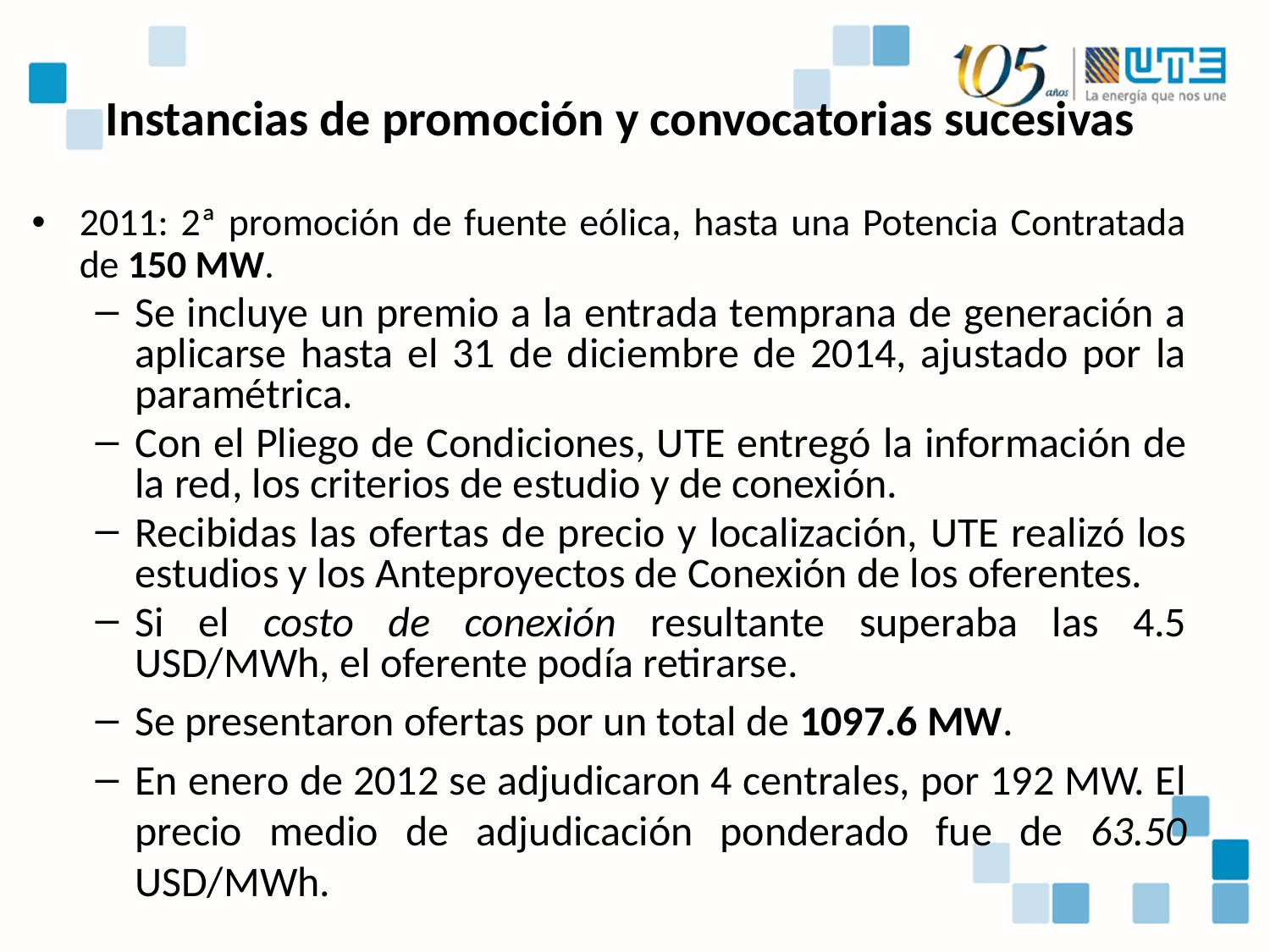

Instancias de promoción y convocatorias sucesivas
2011: 2ª promoción de fuente eólica, hasta una Potencia Contratada de 150 MW.
Se incluye un premio a la entrada temprana de generación a aplicarse hasta el 31 de diciembre de 2014, ajustado por la paramétrica.
Con el Pliego de Condiciones, UTE entregó la información de la red, los criterios de estudio y de conexión.
Recibidas las ofertas de precio y localización, UTE realizó los estudios y los Anteproyectos de Conexión de los oferentes.
Si el costo de conexión resultante superaba las 4.5 USD/MWh, el oferente podía retirarse.
Se presentaron ofertas por un total de 1097.6 MW.
En enero de 2012 se adjudicaron 4 centrales, por 192 MW. El precio medio de adjudicación ponderado fue de 63.50 USD/MWh.